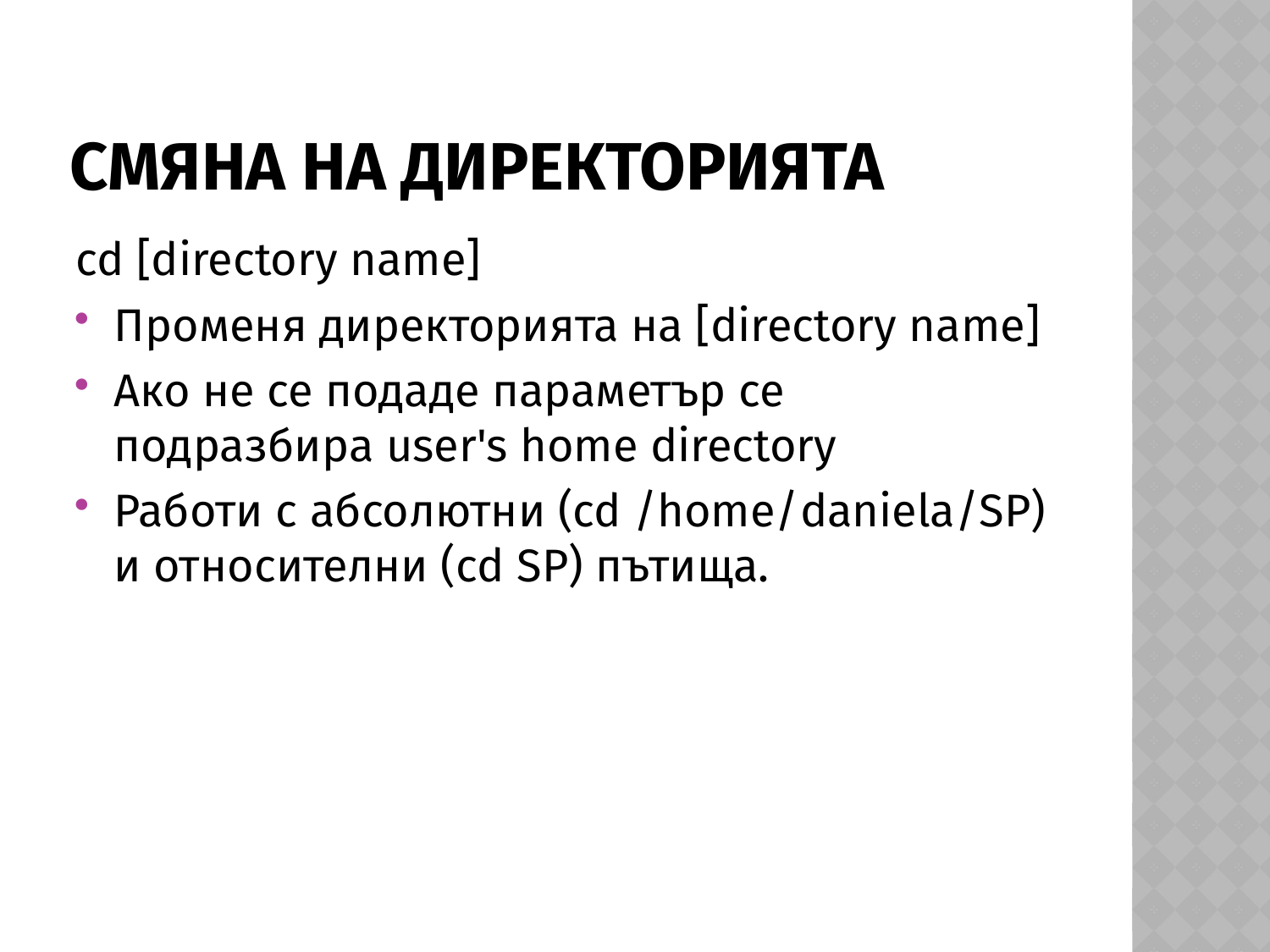

# Смяна на директорията
cd [directory name]
Променя директорията на [directory name]
Ако не се подаде параметър се подразбира user's home directory
Работи с абсолютни (cd /home/daniela/SP) и относителни (cd SP) пътища.